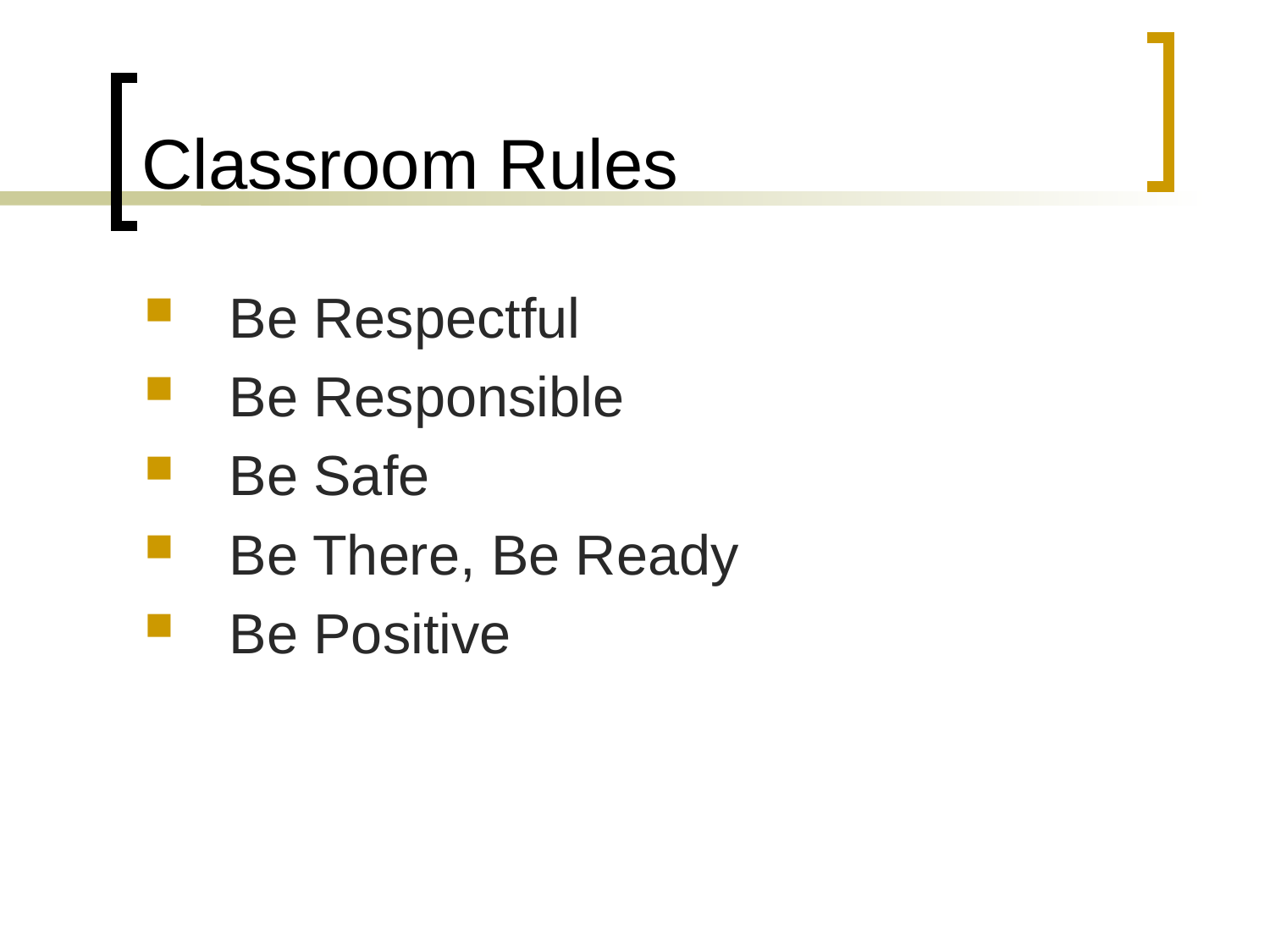

# Classroom Rules
Be Respectful
Be Responsible
Be Safe
Be There, Be Ready
Be Positive